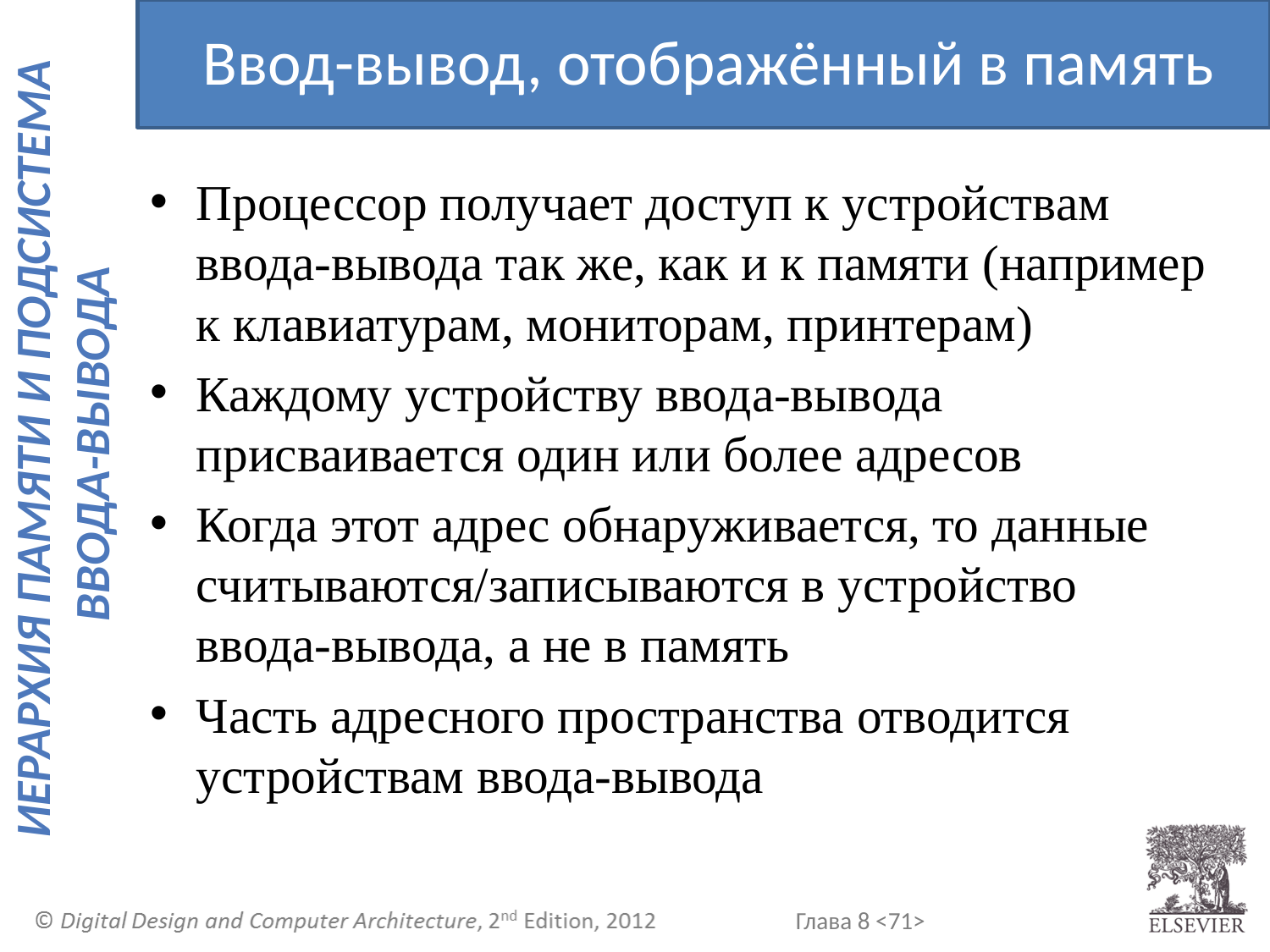

Ввод-вывод, отображённый в память

Процессор получает доступ к устройствам ввода-вывода так же, как и к памяти (например к клавиатурам, мониторам, принтерам)
Каждому устройству ввода-вывода присваивается один или более адресов
Когда этот адрес обнаруживается, то данные считываются/записываются в устройство ввода-вывода, а не в память
Часть адресного пространства отводится устройствам ввода-вывода